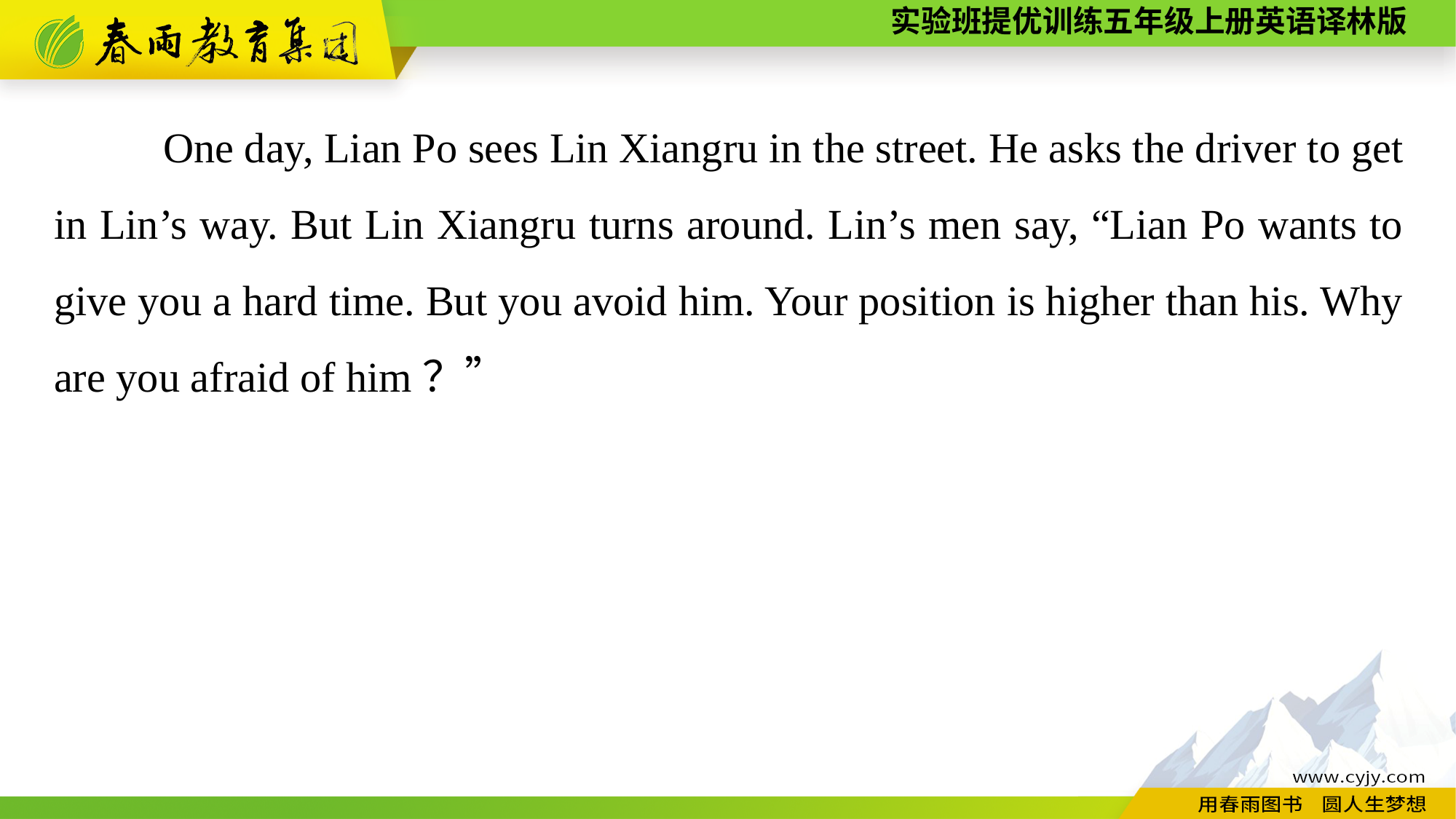

One day, Lian Po sees Lin Xiangru in the street. He asks the driver to get in Lin’s way. But Lin Xiangru turns around. Lin’s men say, “Lian Po wants to give you a hard time. But you avoid him. Your position is higher than his. Why are you afraid of him？”